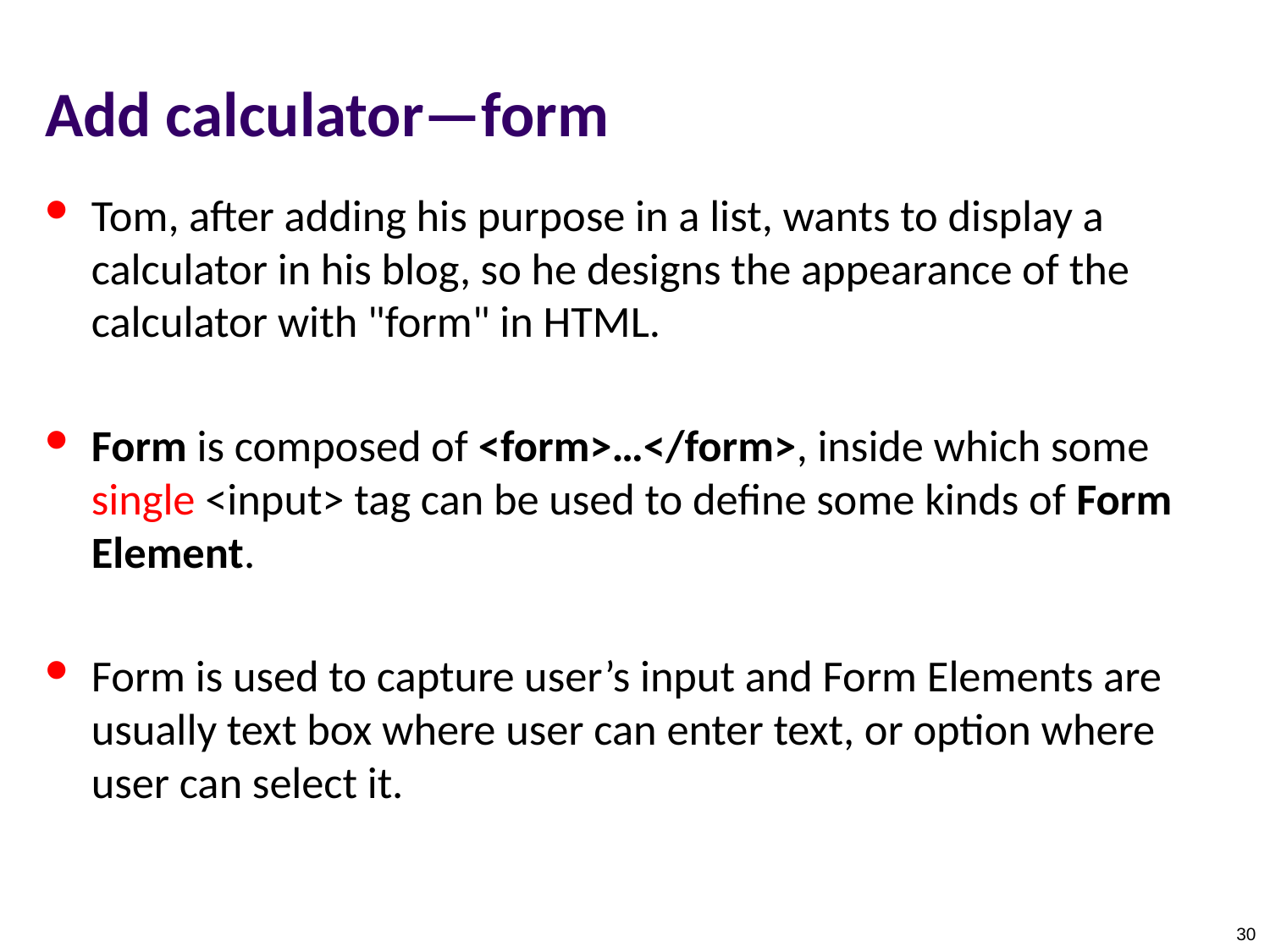

Add calculator—form
Tom, after adding his purpose in a list, wants to display a calculator in his blog, so he designs the appearance of the calculator with "form" in HTML.

Form is composed of <form>…</form>, inside which some single <input> tag can be used to define some kinds of Form Element.

Form is used to capture user’s input and Form Elements are usually text box where user can enter text, or option where user can select it.

30